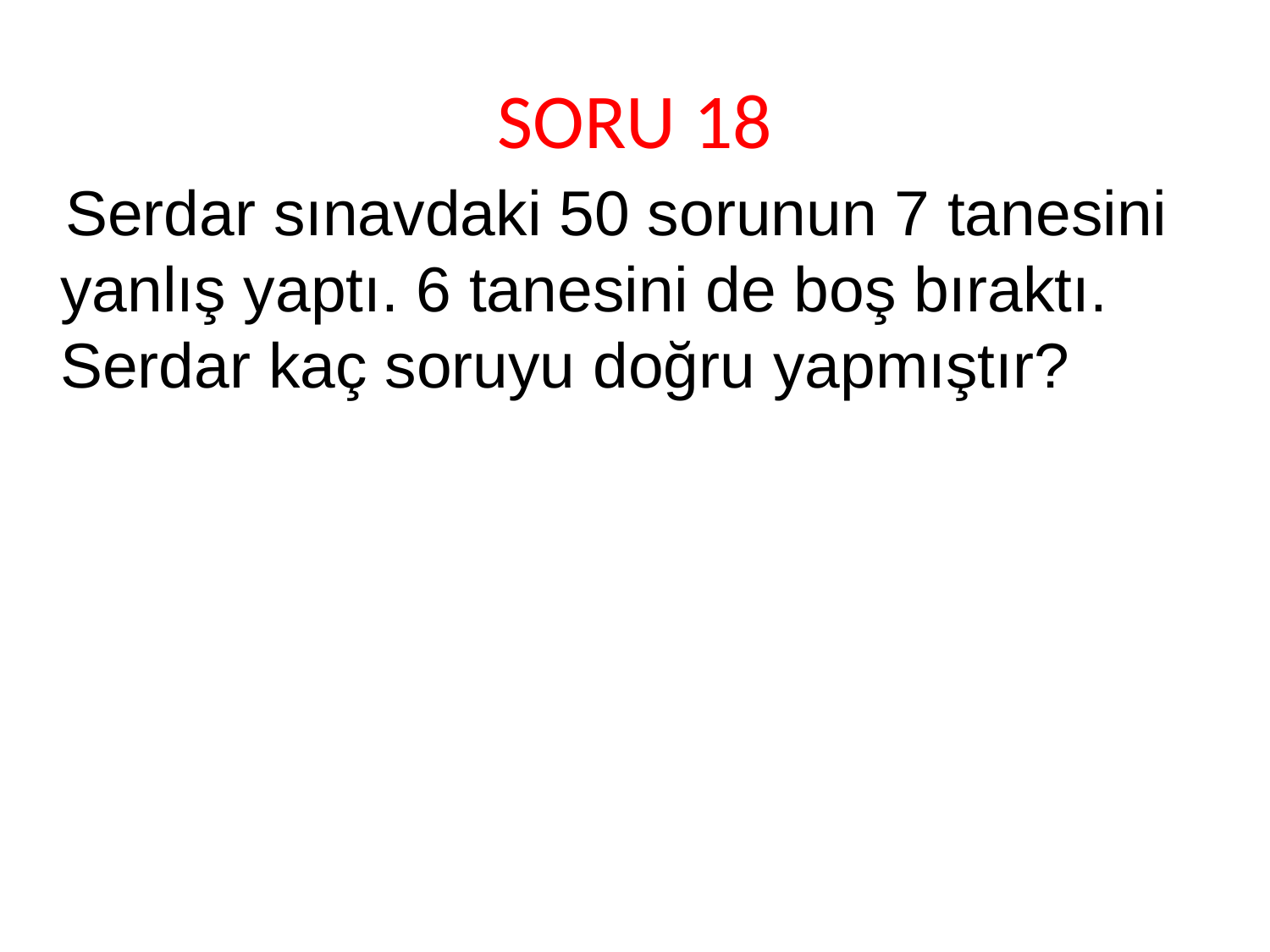

# SORU 18
   Serdar sınavdaki 50 sorunun 7 tanesini yanlış yaptı. 6 tanesini de boş bıraktı. Serdar kaç soruyu doğru yapmıştır?